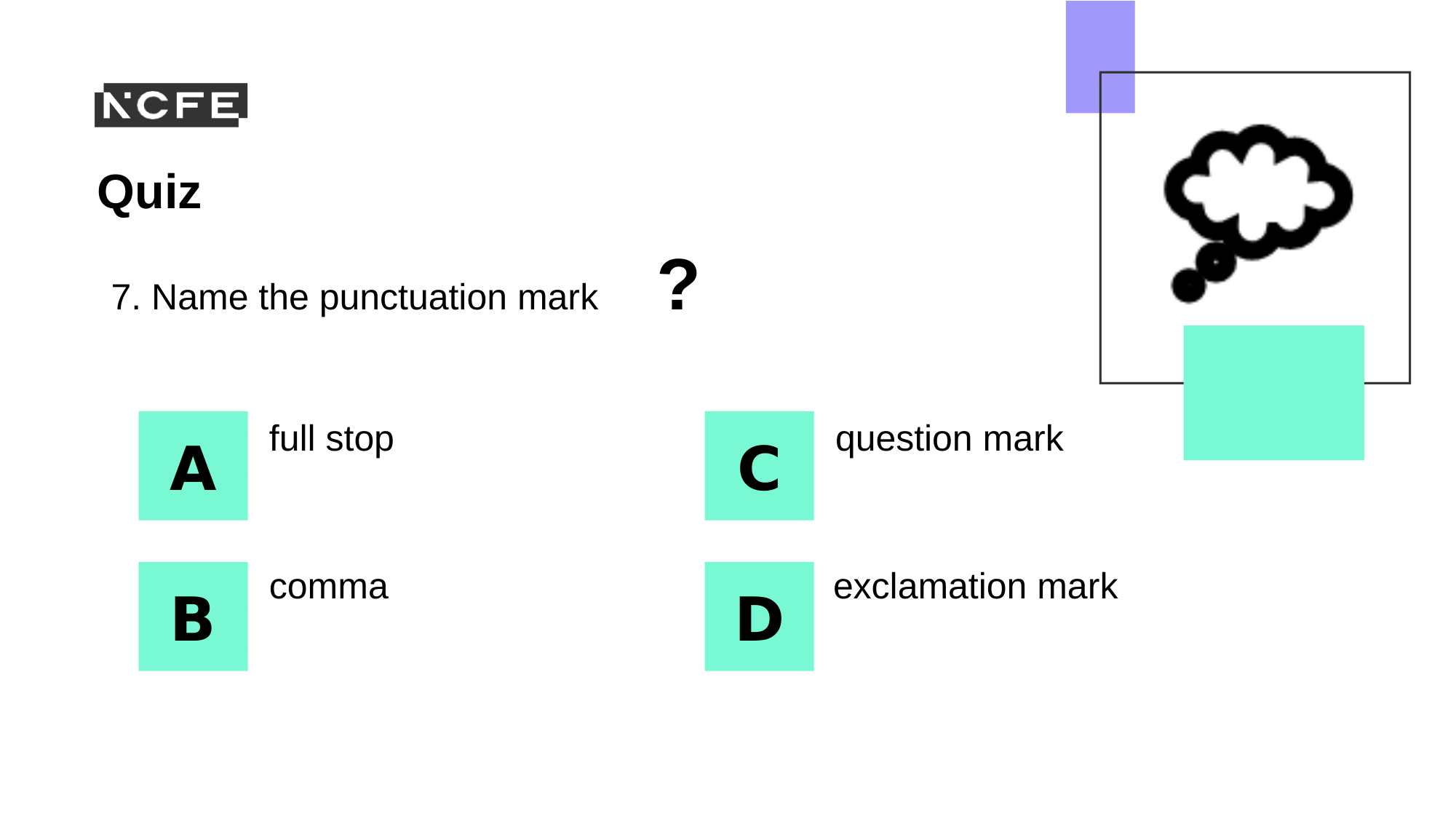

7. Name the punctuation mark	?

full stop

question mark

comma

exclamation mark